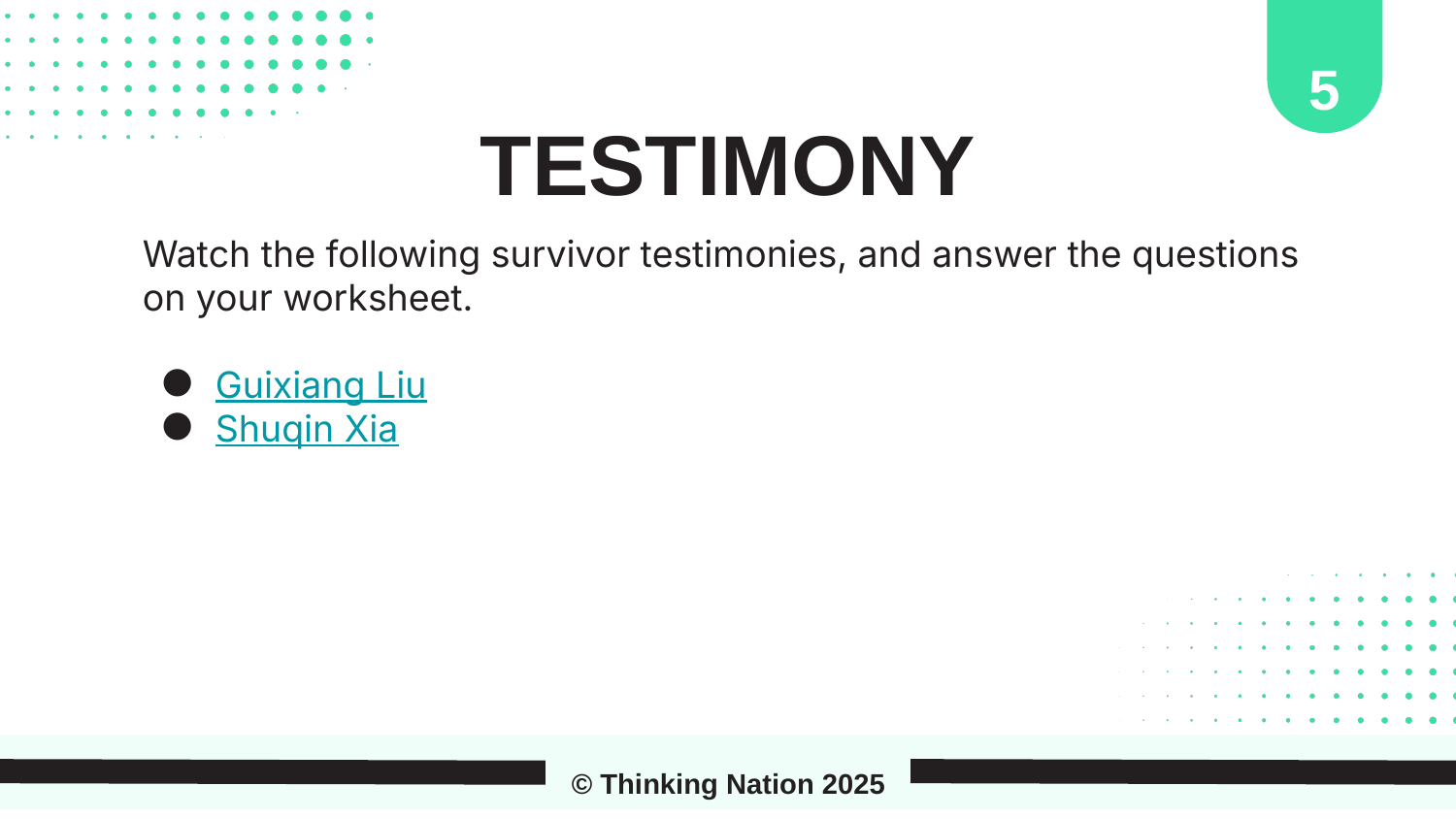

5
TESTIMONY
Watch the following survivor testimonies, and answer the questions on your worksheet.

Guixiang Liu
Shuqin Xia

© Thinking Nation 2025